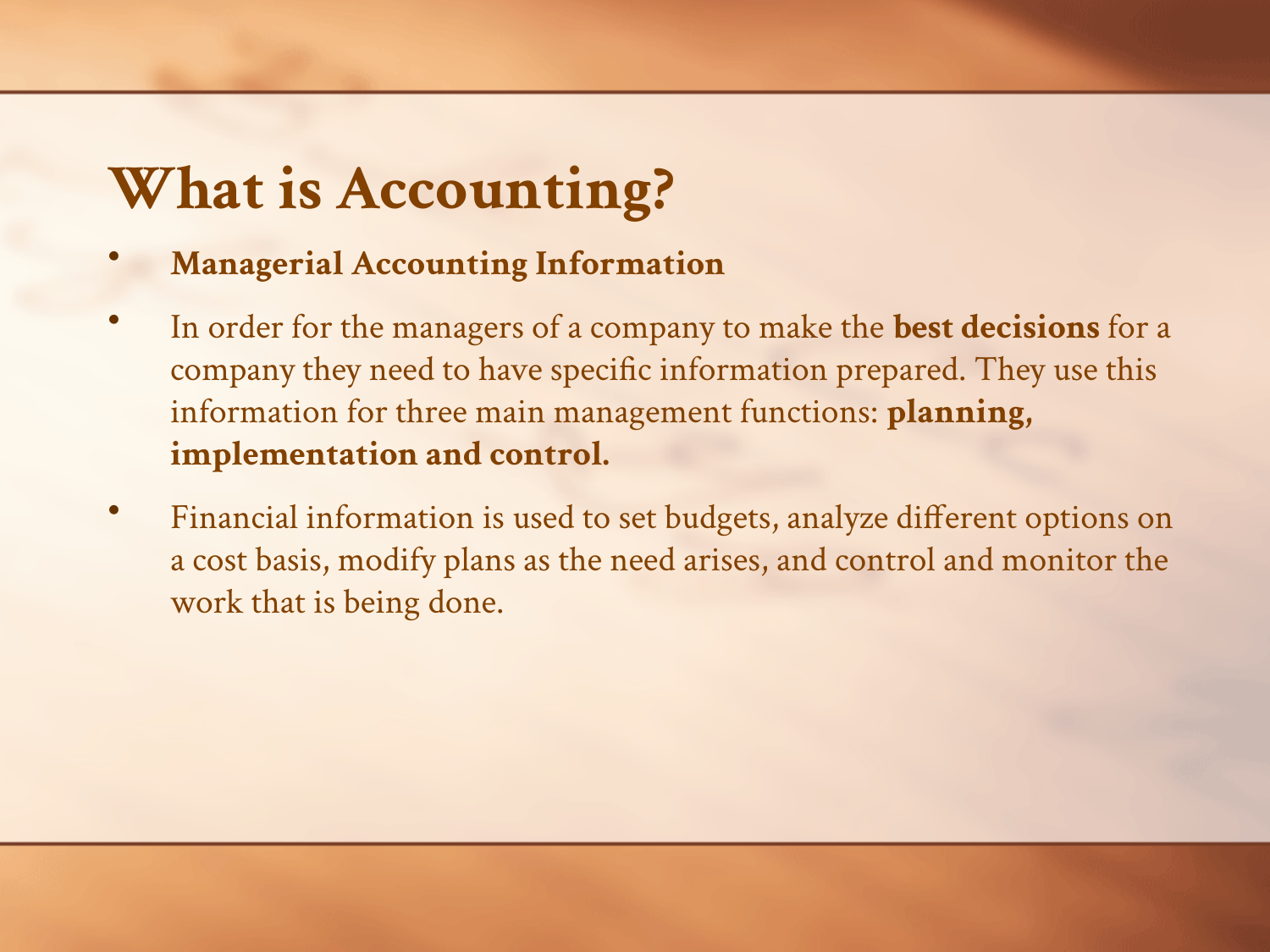

# What is Accounting?
Managerial Accounting Information
In order for the managers of a company to make the best decisions for a company they need to have specific information prepared. They use this information for three main management functions: planning, implementation and control.
Financial information is used to set budgets, analyze different options on a cost basis, modify plans as the need arises, and control and monitor the work that is being done.